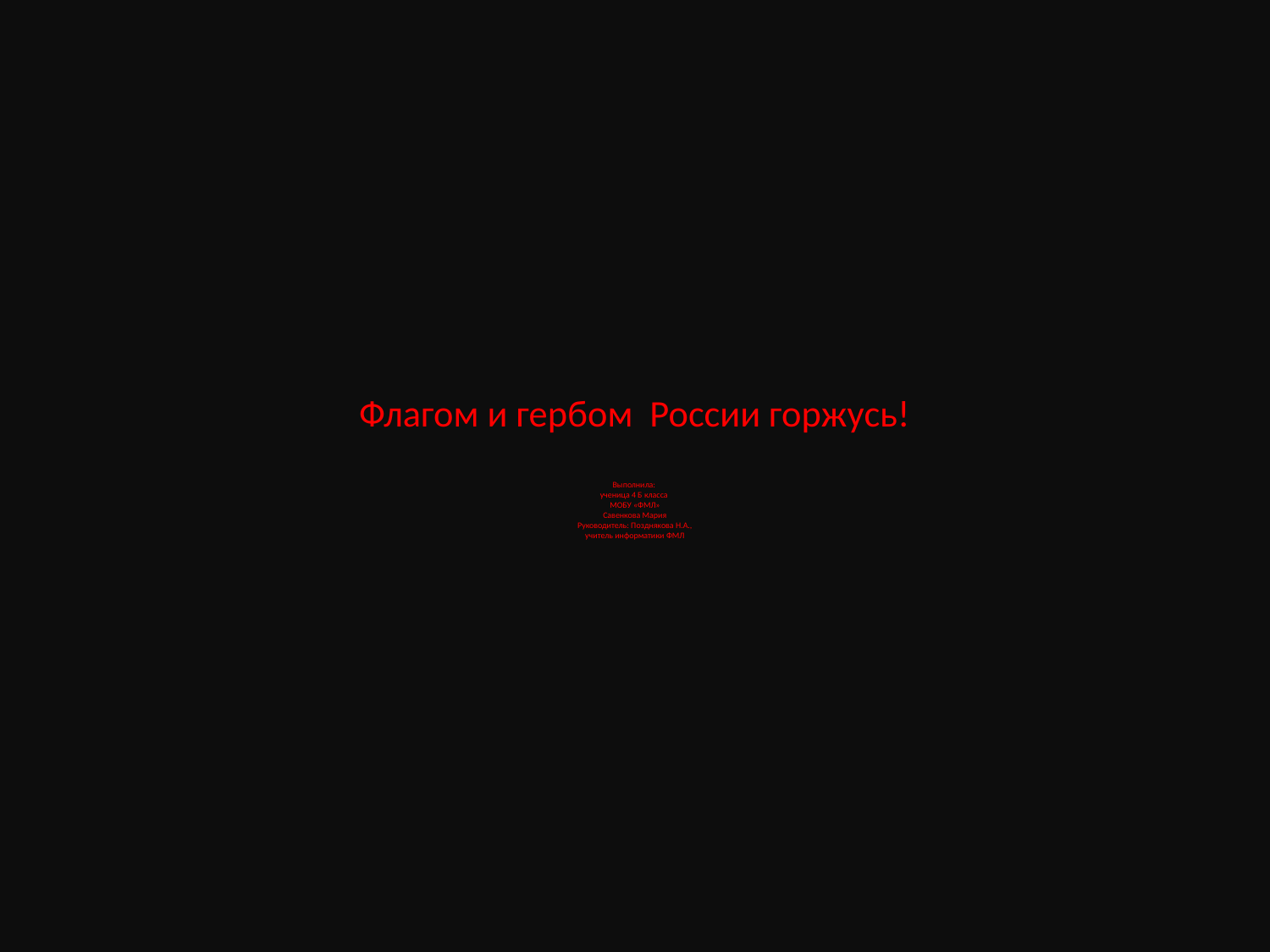

# Флагом и гербом  России горжусь! Выполнила: ученица 4 Б класса МОБУ «ФМЛ» Савенкова Мария Руководитель: Позднякова Н.А., учитель информатики ФМЛ